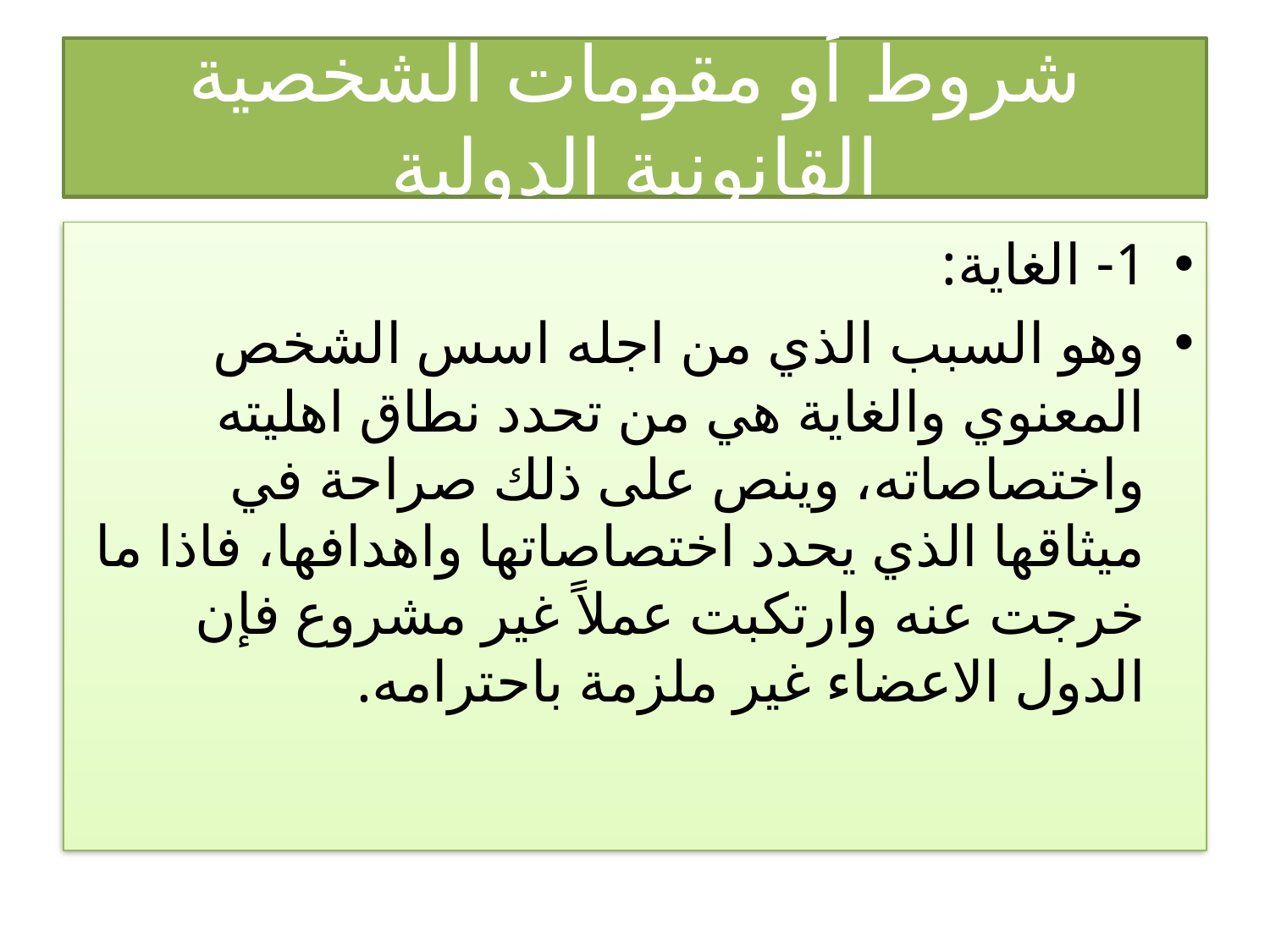

# شروط أو مقومات الشخصية القانونية الدولية
1- الغاية:
وهو السبب الذي من اجله اسس الشخص المعنوي والغاية هي من تحدد نطاق اهليته واختصاصاته، وينص على ذلك صراحة في ميثاقها الذي يحدد اختصاصاتها واهدافها، فاذا ما خرجت عنه وارتكبت عملاً غير مشروع فإن الدول الاعضاء غير ملزمة باحترامه.